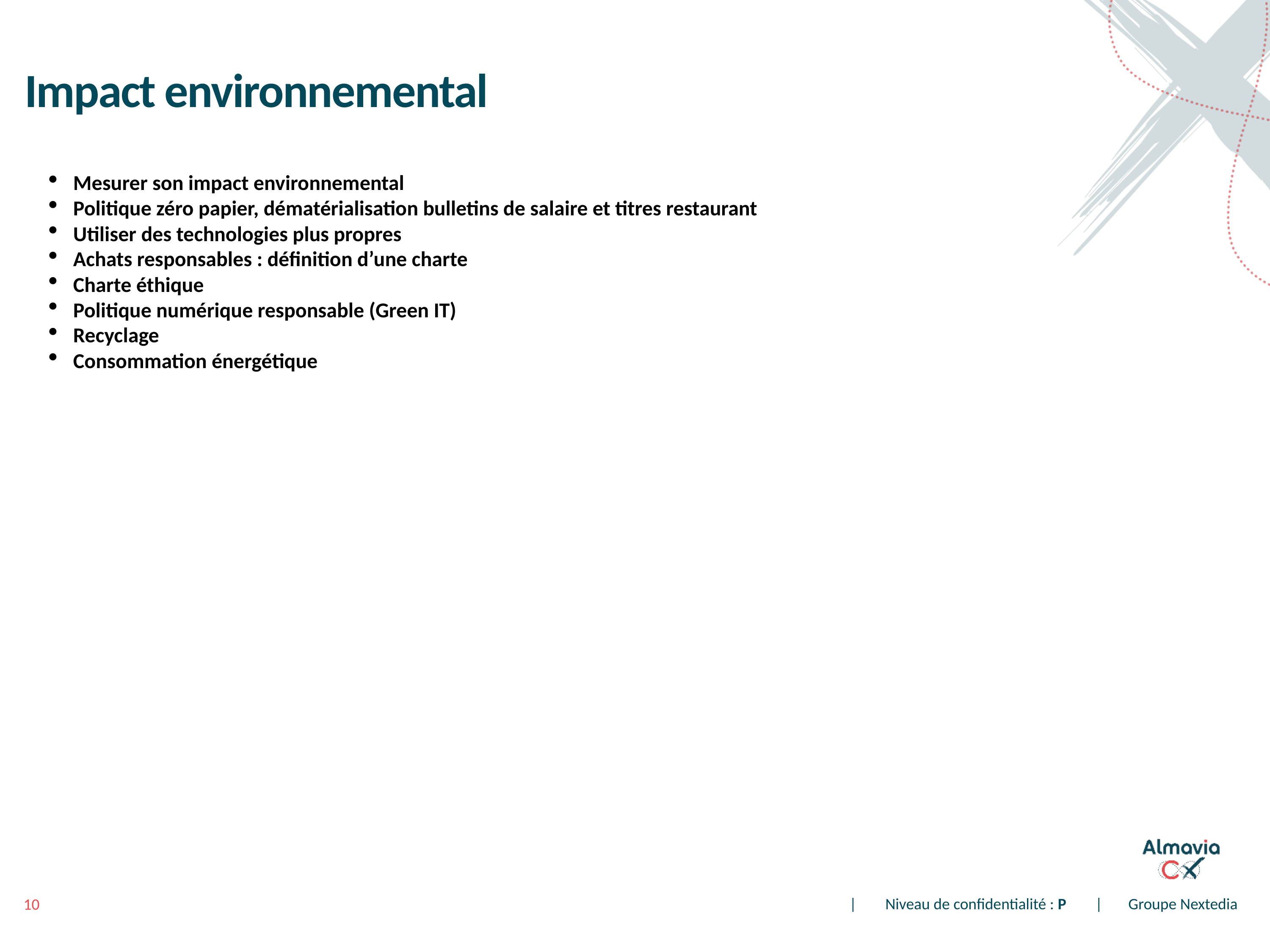

# Impact environnemental
Mesurer son impact environnemental
Politique zéro papier, dématérialisation bulletins de salaire et titres restaurant
Utiliser des technologies plus propres
Achats responsables : définition d’une charte
Charte éthique
Politique numérique responsable (Green IT)
Recyclage
Consommation énergétique